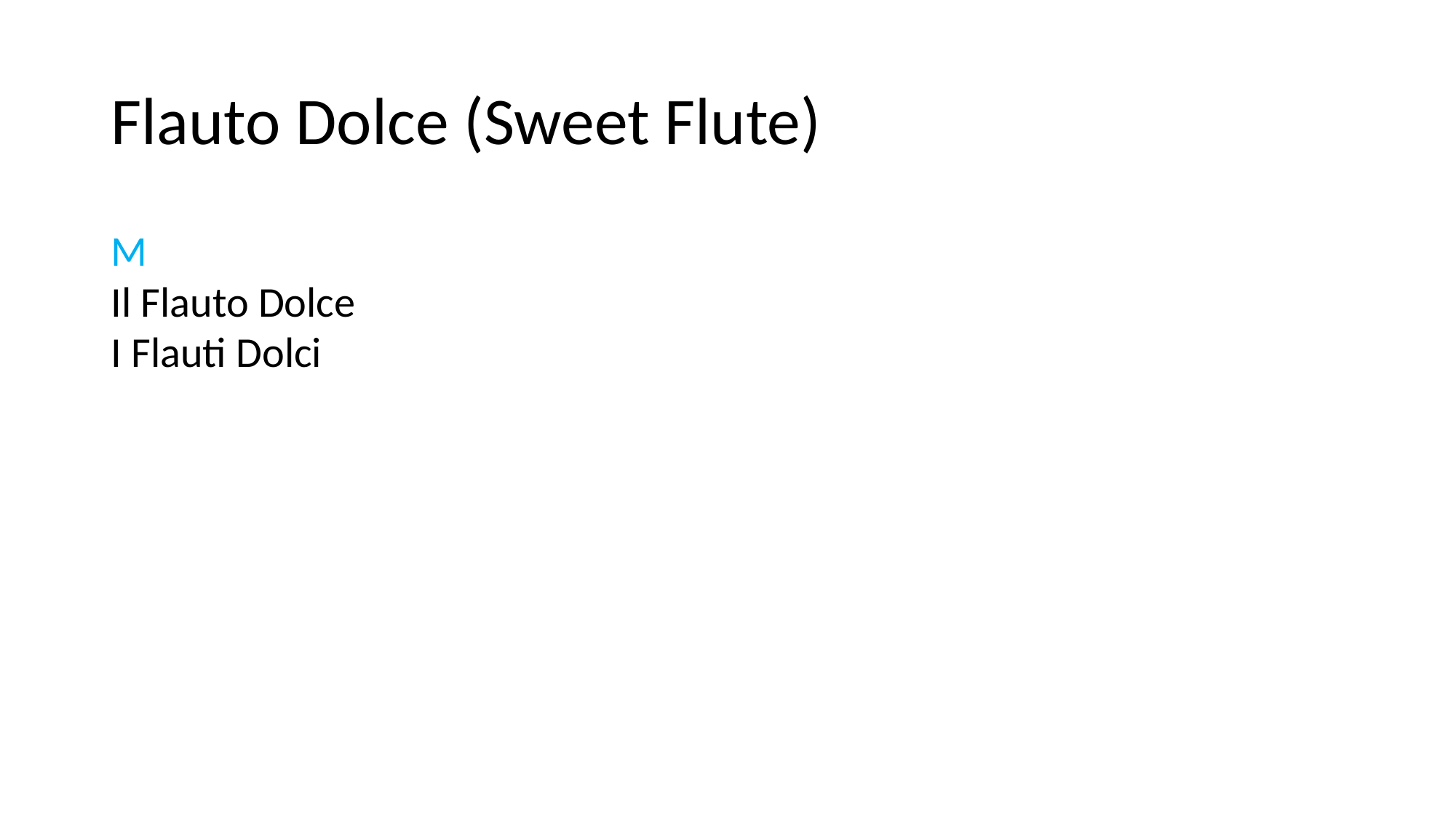

# Flauto Dolce (Sweet Flute)
M
Il Flauto Dolce
I Flauti Dolci